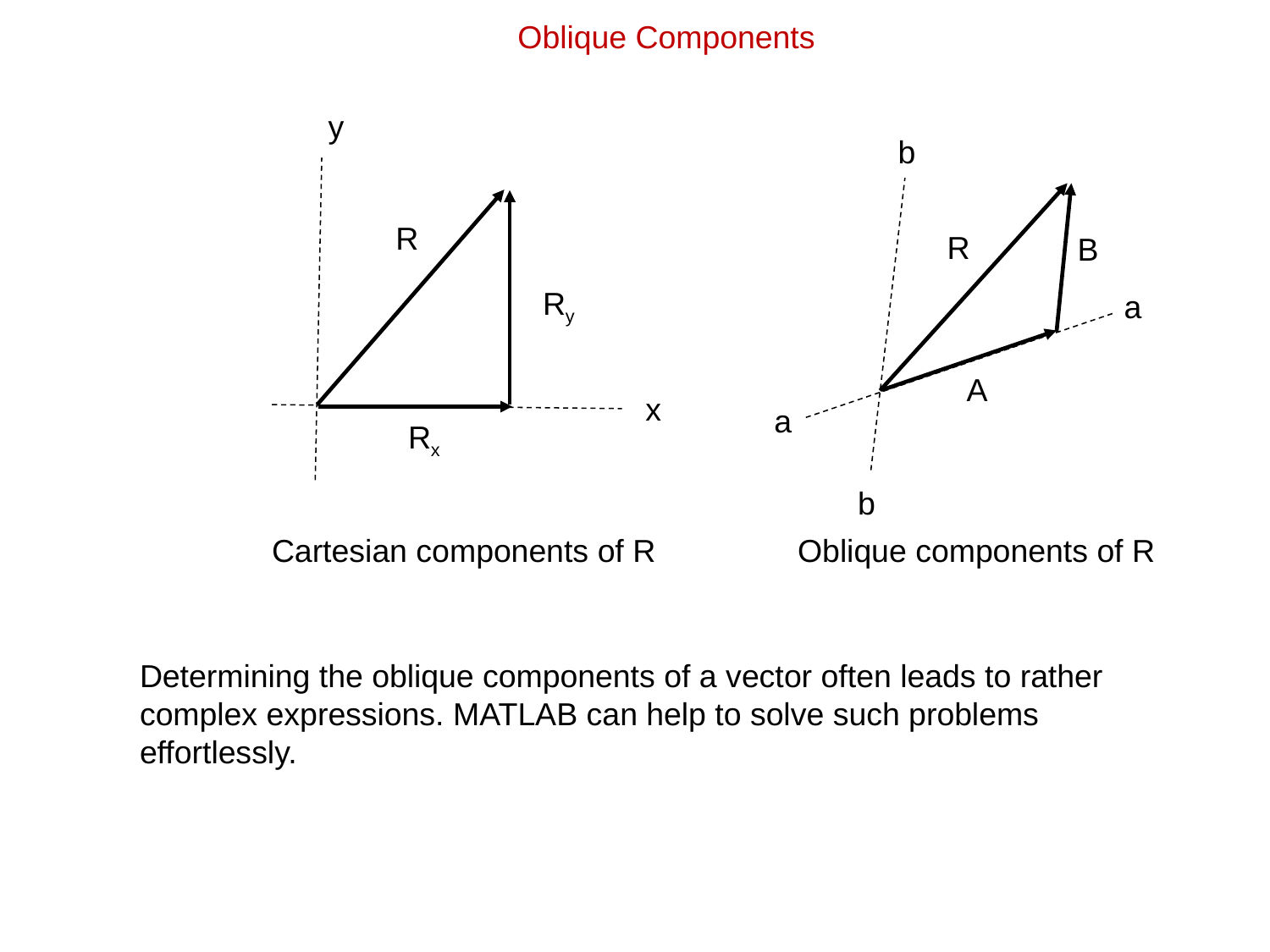

Oblique Components
y
b
R
R
B
Ry
a
A
x
a
Rx
b
Cartesian components of R
Oblique components of R
Determining the oblique components of a vector often leads to rather complex expressions. MATLAB can help to solve such problems effortlessly.